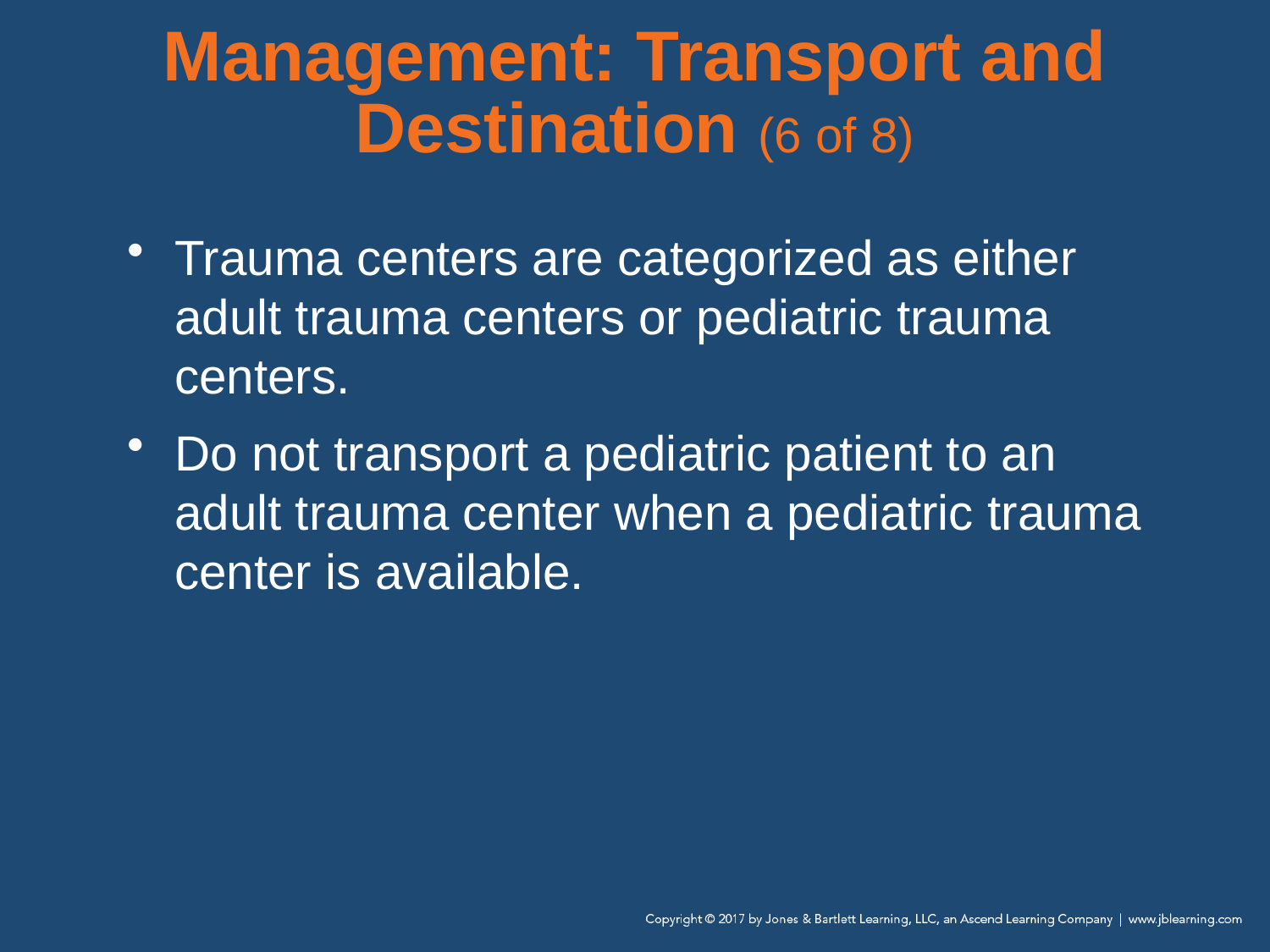

# Management: Transport and Destination (6 of 8)
Trauma centers are categorized as either adult trauma centers or pediatric trauma centers.
Do not transport a pediatric patient to an adult trauma center when a pediatric trauma center is available.